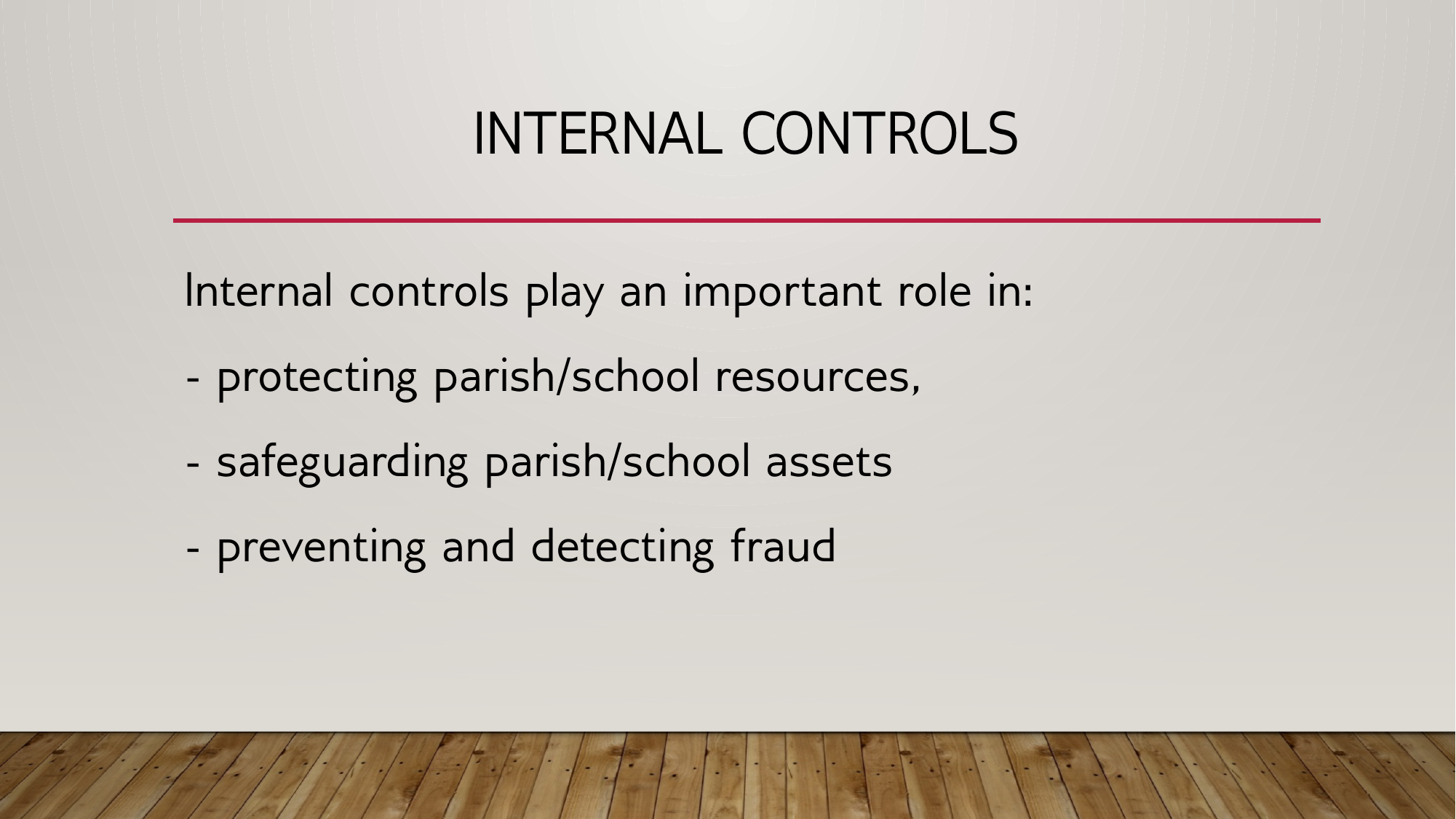

# Internal Controls
Internal controls play an important role in:
- protecting parish/school resources,
- safeguarding parish/school assets
- preventing and detecting fraud